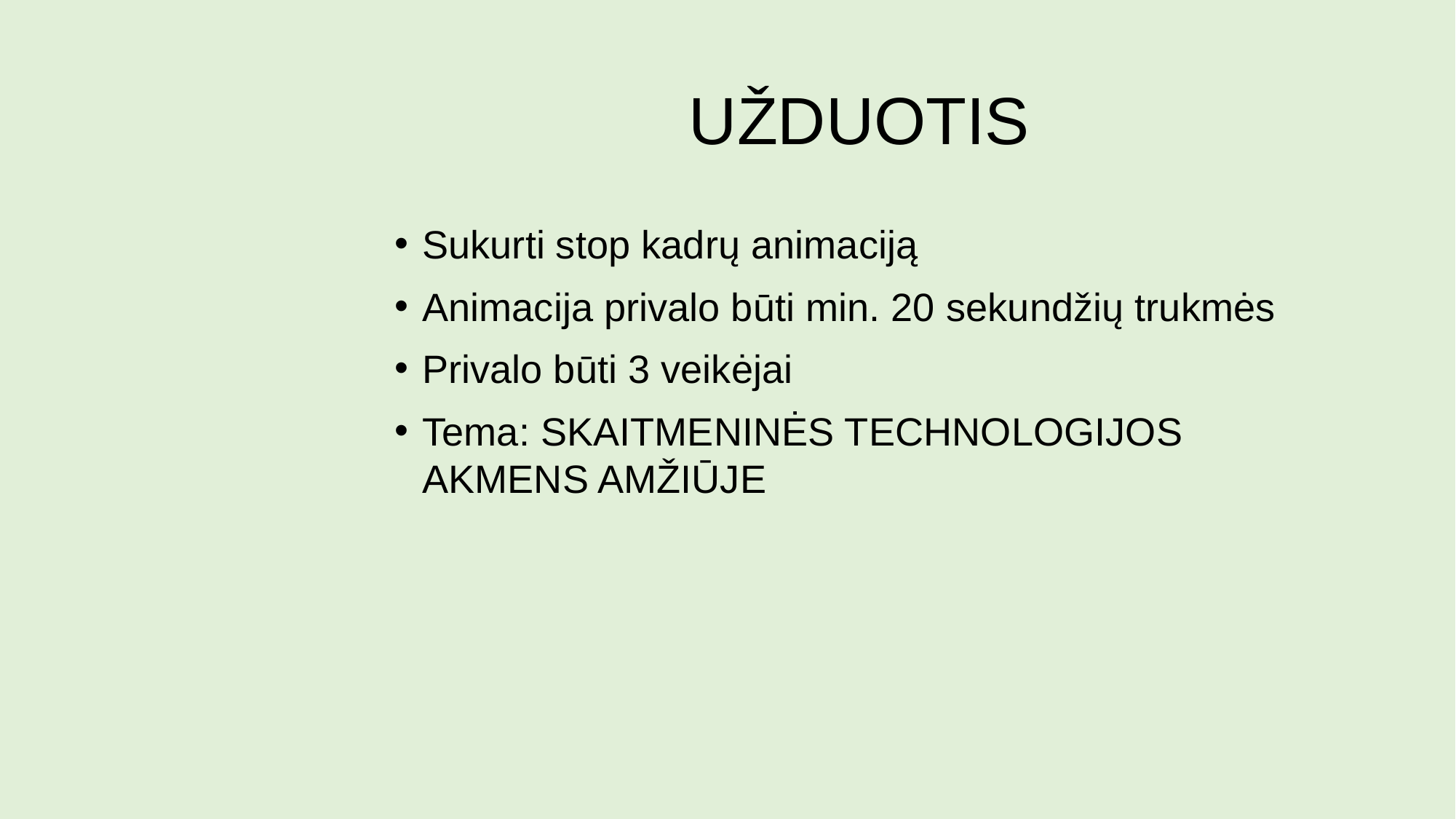

# UŽDUOTIS
Sukurti stop kadrų animaciją
Animacija privalo būti min. 20 sekundžių trukmės
Privalo būti 3 veikėjai
Tema: SKAITMENINĖS TECHNOLOGIJOS AKMENS AMŽIŪJE